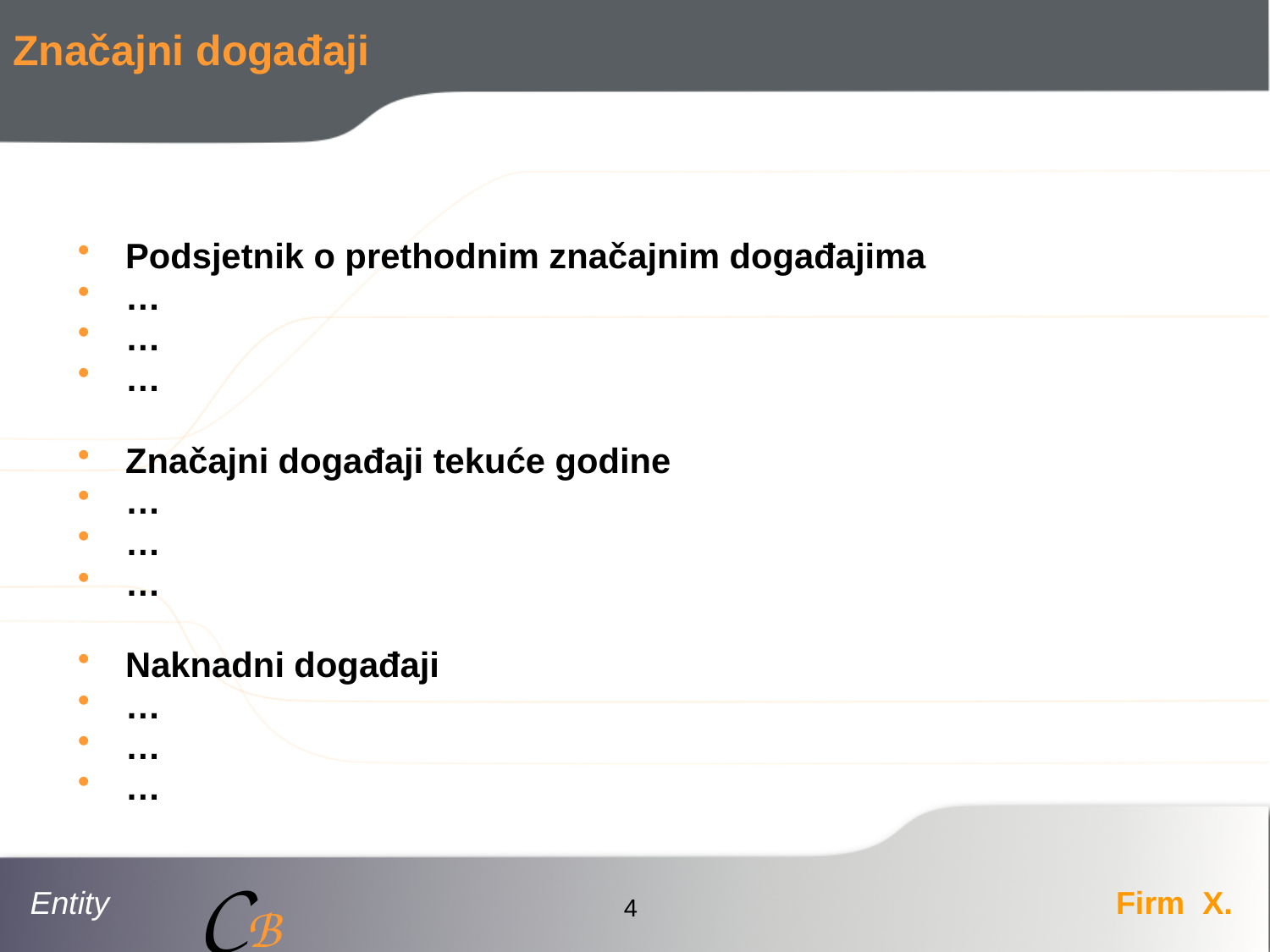

# Značajni događaji

Podsjetnik o prethodnim značajnim događajima
…
…
…

Značajni događaji tekuće godine
…
…
…

Naknadni događaji
…
…
…

4